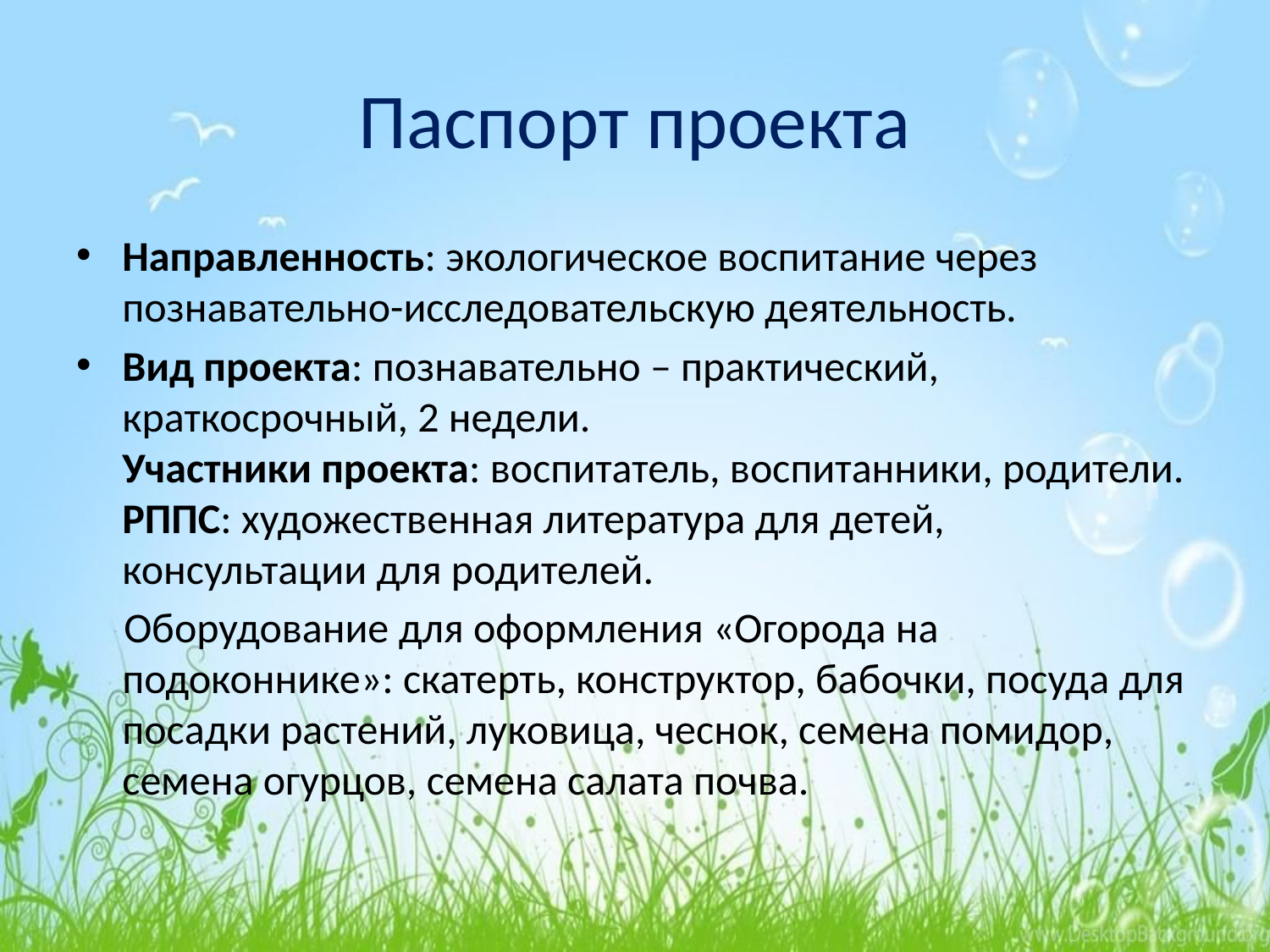

# Паспорт проекта
Направленность: экологическое воспитание через познавательно-исследовательскую деятельность.
Вид проекта: познавательно – практический, краткосрочный, 2 недели.
Участники проекта: воспитатель, воспитанники, родители.
РППС: художественная литература для детей, консультации для родителей.
     Оборудование для оформления «Огорода на подоконнике»: скатерть, конструктор, бабочки, посуда для посадки растений, луковица, чеснок, семена помидор, семена огурцов, семена салата почва.